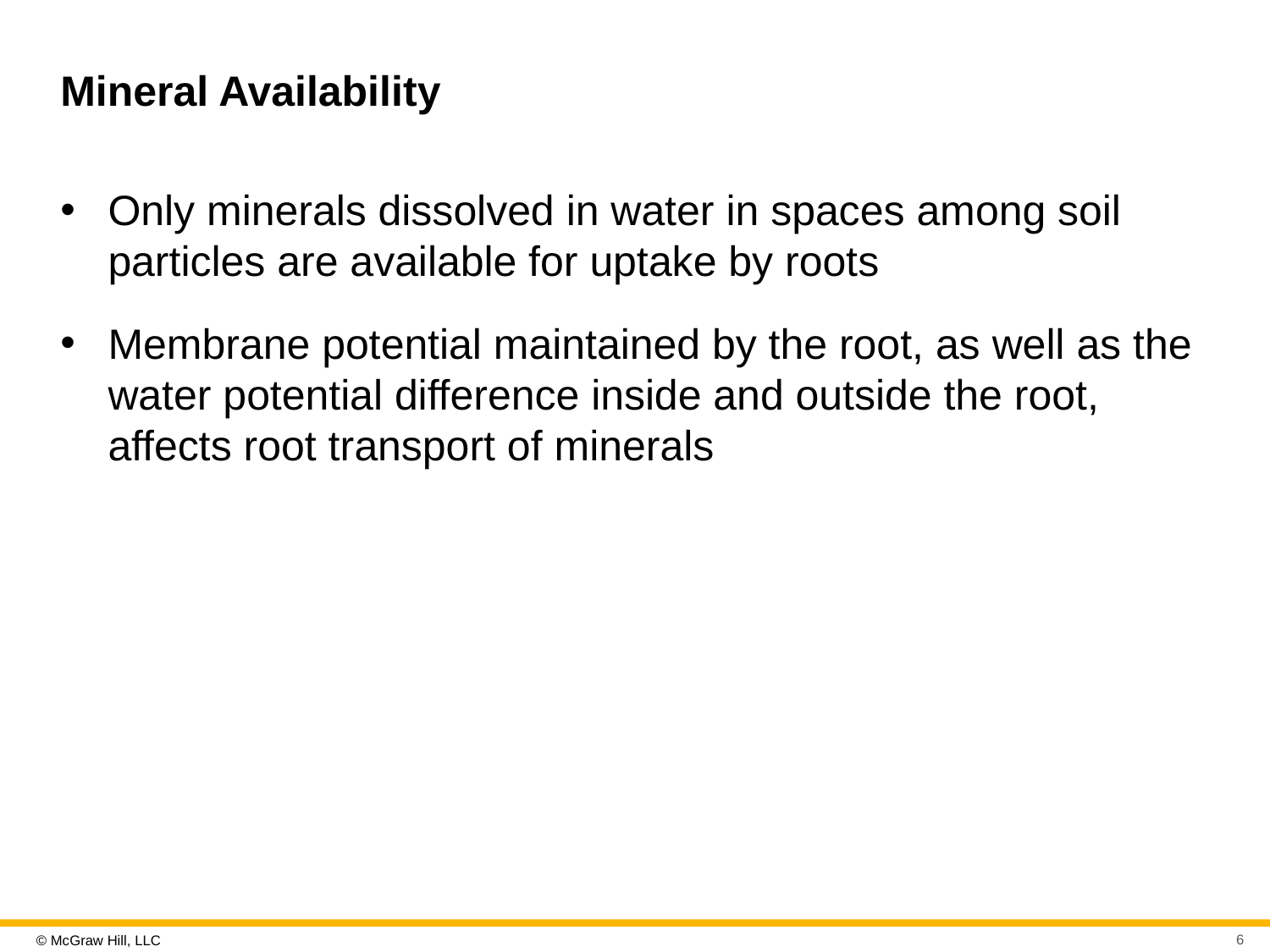

# Mineral Availability
Only minerals dissolved in water in spaces among soil particles are available for uptake by roots
Membrane potential maintained by the root, as well as the water potential difference inside and outside the root, affects root transport of minerals
6